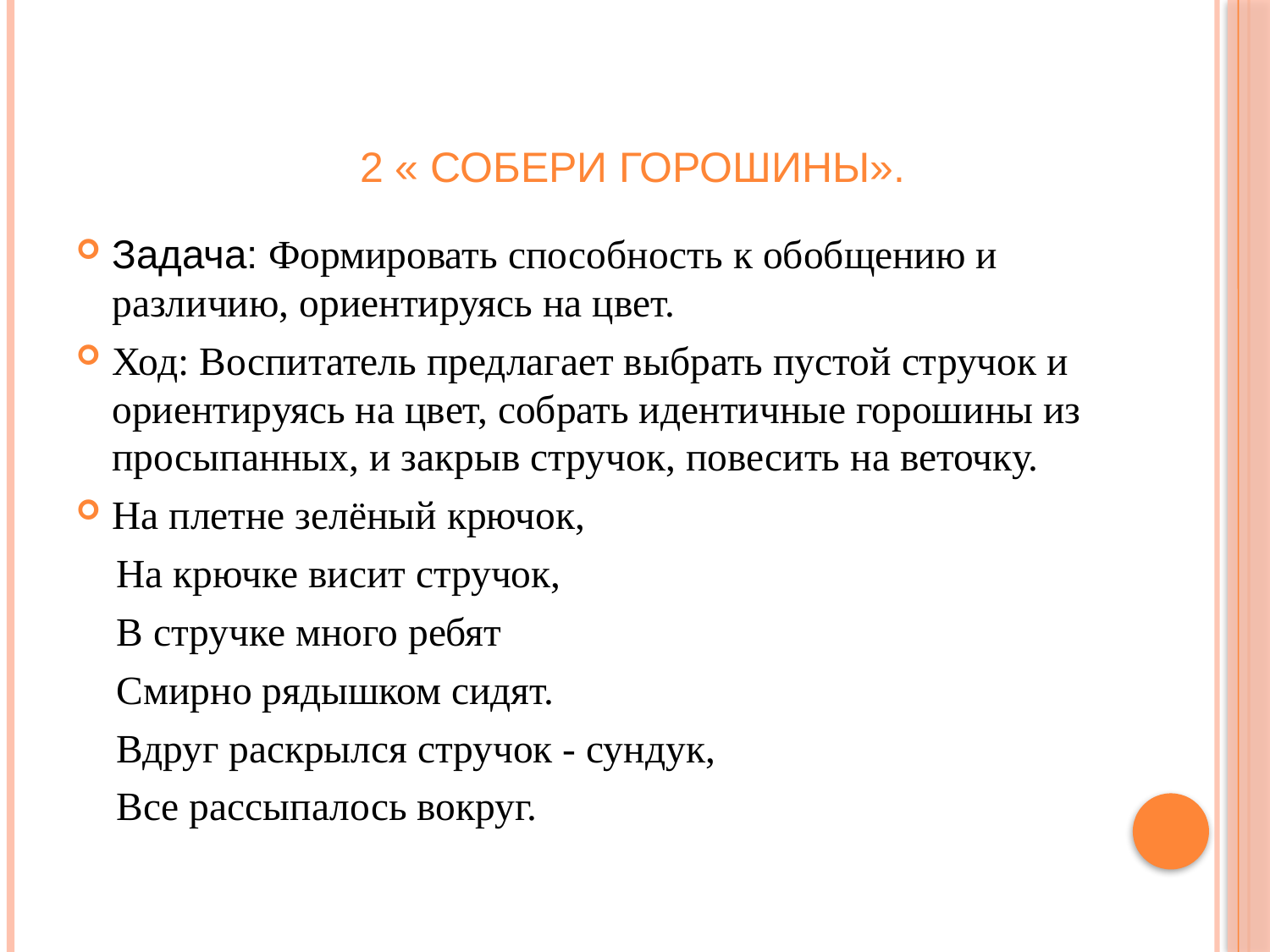

# 2 « Собери горошины».
Задача: Формировать способность к обобщению и различию, ориентируясь на цвет.
Ход: Воспитатель предлагает выбрать пустой стручок и ориентируясь на цвет, собрать идентичные горошины из просыпанных, и закрыв стручок, повесить на веточку.
На плетне зелёный крючок,
    На крючке висит стручок,
    В стручке много ребят
    Смирно рядышком сидят.
    Вдруг раскрылся стручок - сундук,
    Все рассыпалось вокруг.